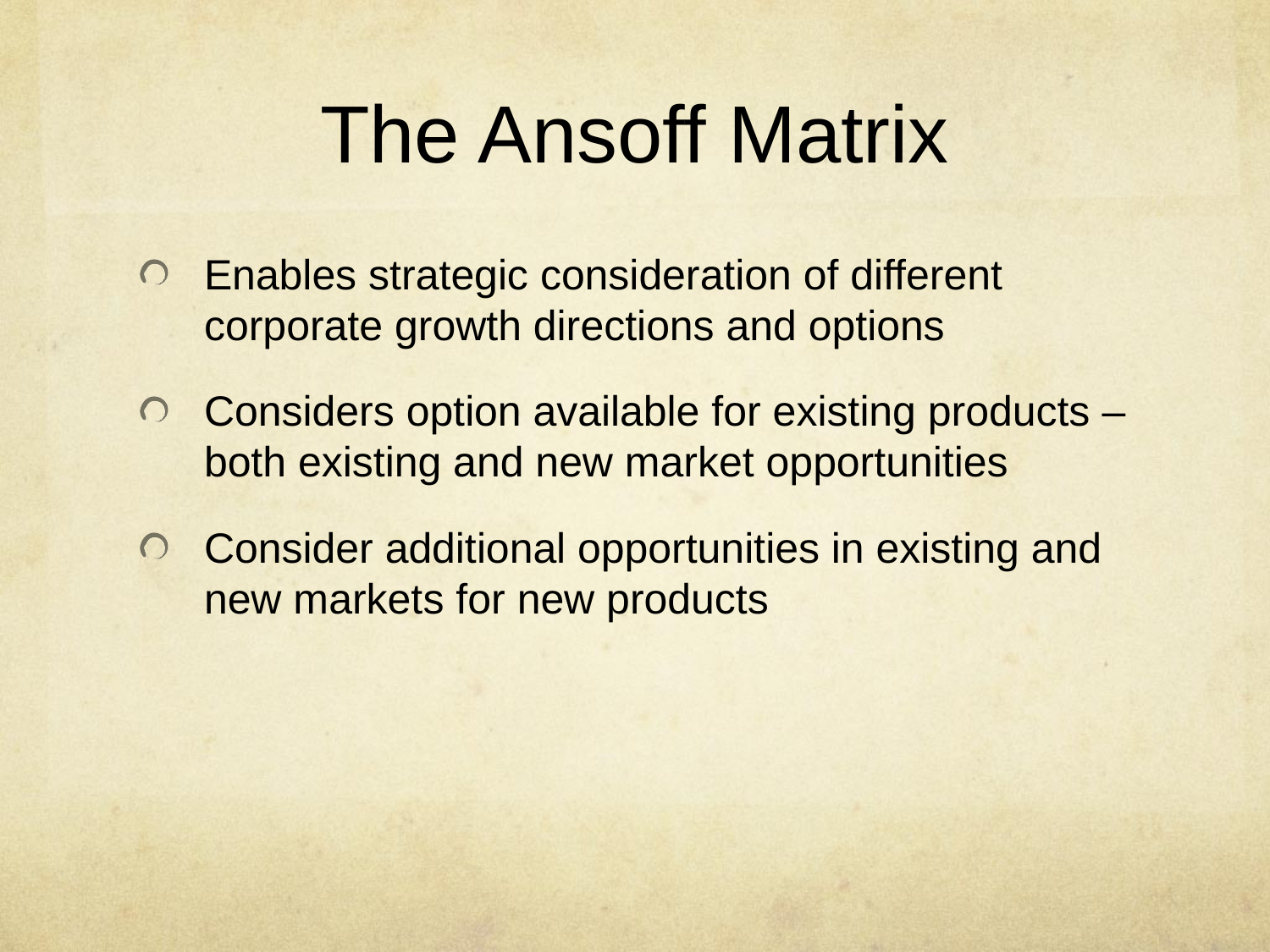

# The Ansoff Matrix
Enables strategic consideration of different corporate growth directions and options
Considers option available for existing products – both existing and new market opportunities
Consider additional opportunities in existing and new markets for new products